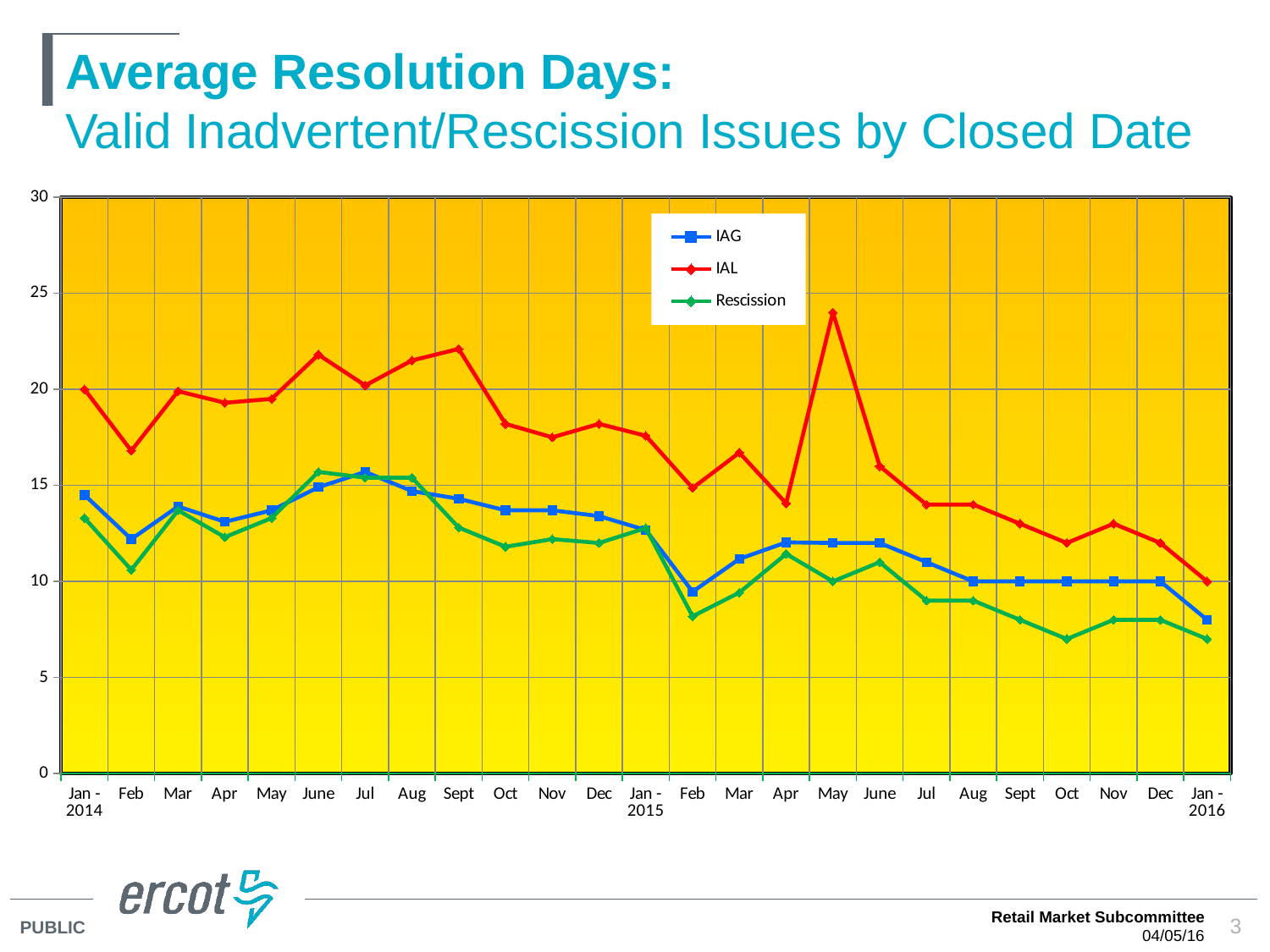

# Average Resolution Days: Valid Inadvertent/Rescission Issues by Closed Date

### Chart

| Category | IAG | IAL | Rescission |
|---|---|---|---|
| Jan - 2014 | 14.5 | 20.0 | 13.3 |
| Feb | 12.2 | 16.8 | 10.6 |
| Mar | 13.9 | 19.9 | 13.7 |
| Apr | 13.1 | 19.3 | 12.3 |
| May | 13.7 | 19.5 | 13.3 |
| June | 14.9 | 21.8 | 15.7 |
| Jul | 15.7 | 20.2 | 15.4 |
| Aug | 14.7 | 21.5 | 15.4 |
| Sept | 14.3 | 22.1 | 12.8 |
| Oct | 13.7 | 18.2 | 11.8 |
| Nov | 13.7 | 17.5 | 12.2 |
| Dec | 13.4 | 18.2 | 12.0 |
| Jan - 2015 | 12.67 | 17.58 | 12.77 |
| Feb | 9.46 | 14.86 | 8.18 |
| Mar | 11.17 | 16.7 | 9.42 |
| Apr | 12.03 | 14.06 | 11.43 |
| May | 12.0 | 24.0 | 10.0 |
| June | 12.0 | 16.0 | 11.0 |
| Jul | 11.0 | 14.0 | 9.0 |
| Aug | 10.0 | 14.0 | 9.0 |
| Sept | 10.0 | 13.0 | 8.0 |
| Oct | 10.0 | 12.0 | 7.0 |
| Nov | 10.0 | 13.0 | 8.0 |
| Dec | 10.0 | 12.0 | 8.0 |
| Jan - 2016 | 8.0 | 10.0 | 7.0 |
Retail Market Subcommittee
04/05/16
3